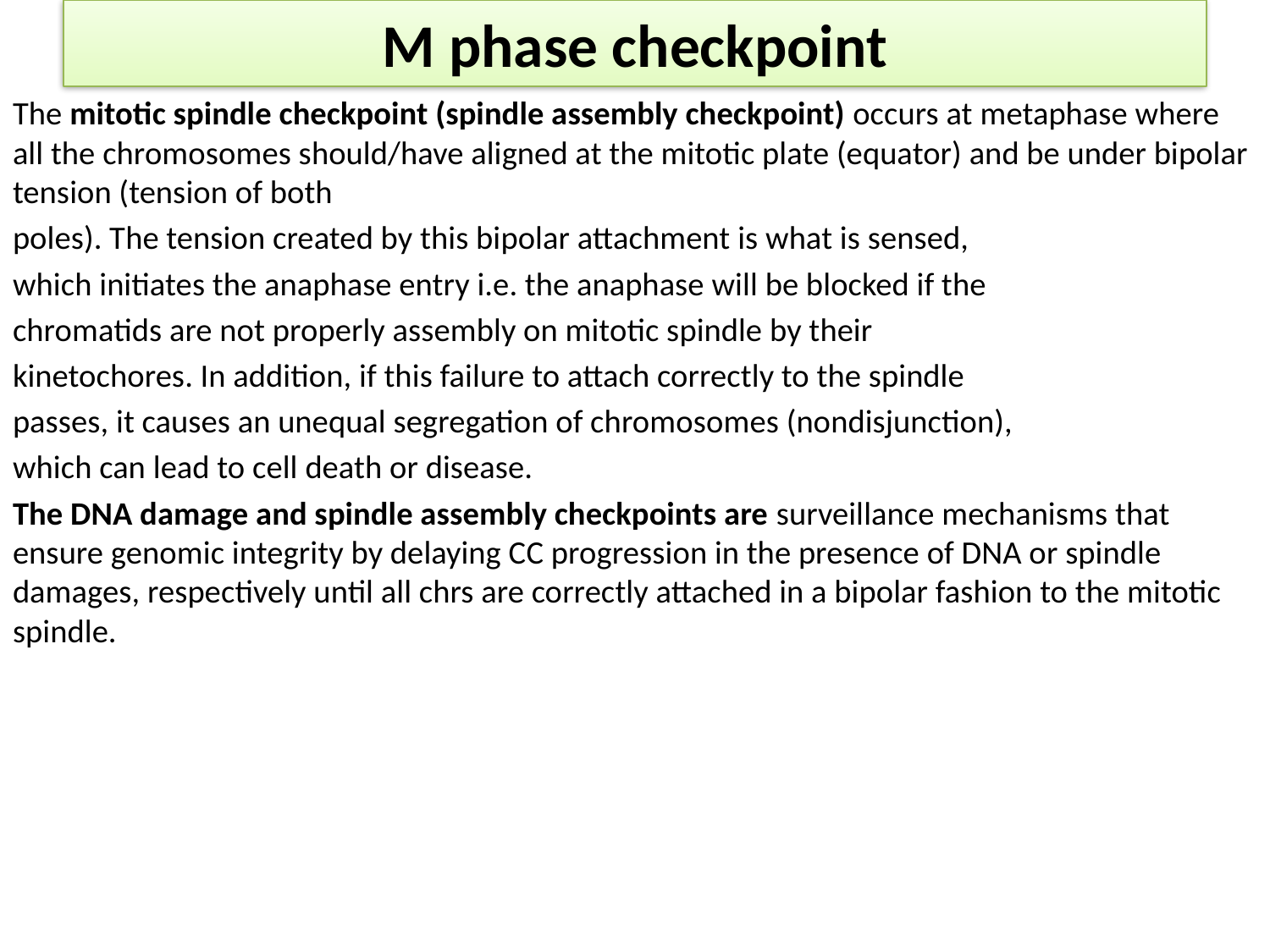

# M phase checkpoint
The mitotic spindle checkpoint (spindle assembly checkpoint) occurs at metaphase where all the chromosomes should/have aligned at the mitotic plate (equator) and be under bipolar tension (tension of both
poles). The tension created by this bipolar attachment is what is sensed,
which initiates the anaphase entry i.e. the anaphase will be blocked if the
chromatids are not properly assembly on mitotic spindle by their
kinetochores. In addition, if this failure to attach correctly to the spindle
passes, it causes an unequal segregation of chromosomes (nondisjunction),
which can lead to cell death or disease.
The DNA damage and spindle assembly checkpoints are surveillance mechanisms that ensure genomic integrity by delaying CC progression in the presence of DNA or spindle damages, respectively until all chrs are correctly attached in a bipolar fashion to the mitotic spindle.